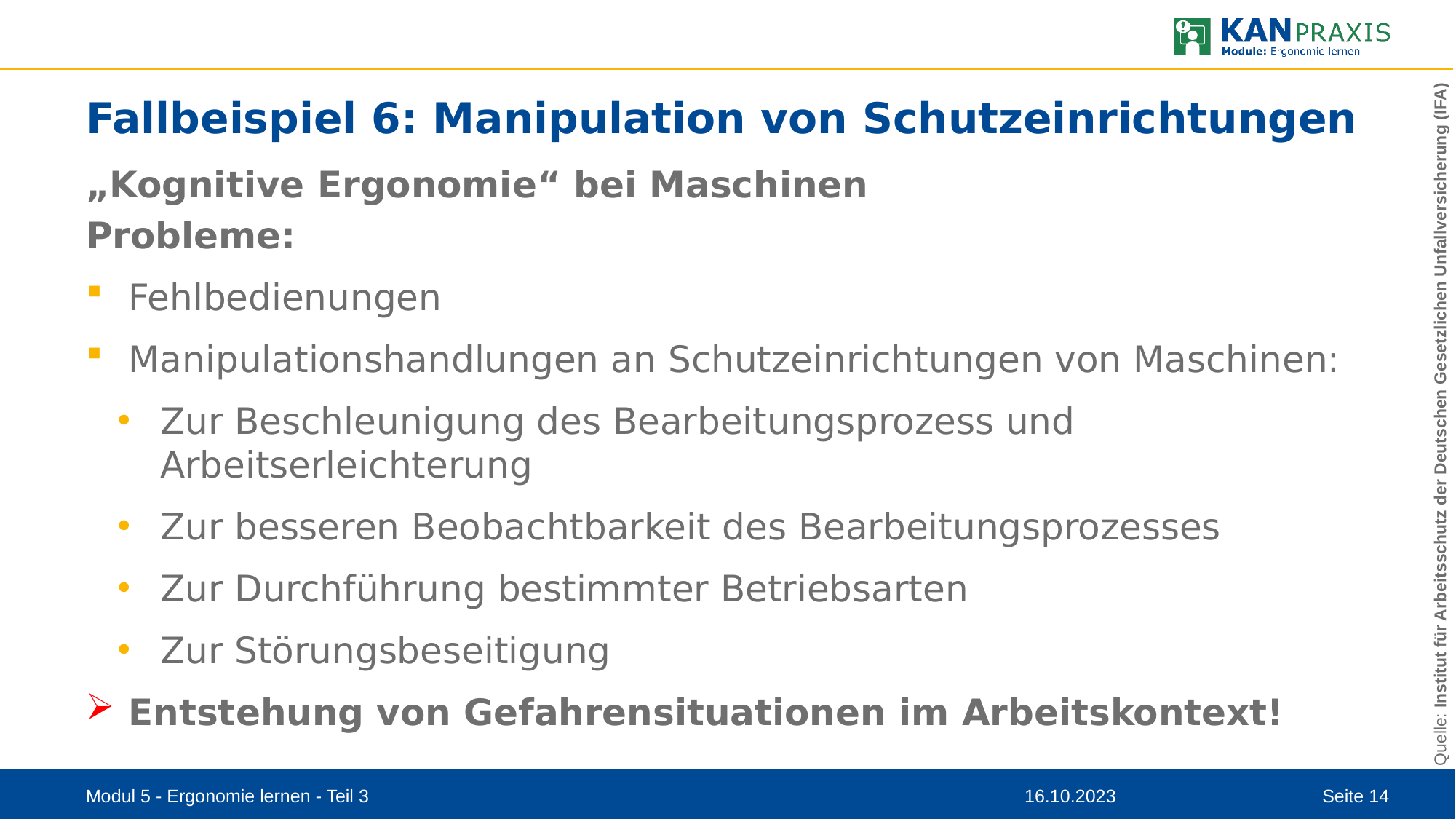

# Fallbeispiel 6: Manipulation von Schutzeinrichtungen
„Kognitive Ergonomie“ bei Maschinen
Probleme:
Fehlbedienungen
Manipulationshandlungen an Schutzeinrichtungen von Maschinen:
Zur Beschleunigung des Bearbeitungsprozess und Arbeitserleichterung
Zur besseren Beobachtbarkeit des Bearbeitungsprozesses
Zur Durchführung bestimmter Betriebsarten
Zur Störungsbeseitigung
Entstehung von Gefahrensituationen im Arbeitskontext!

Quelle: Institut für Arbeitsschutz der Deutschen Gesetzlichen Unfallversicherung (IFA)
Modul 5 - Ergonomie lernen - Teil 3
16.10.2023
Seite 14